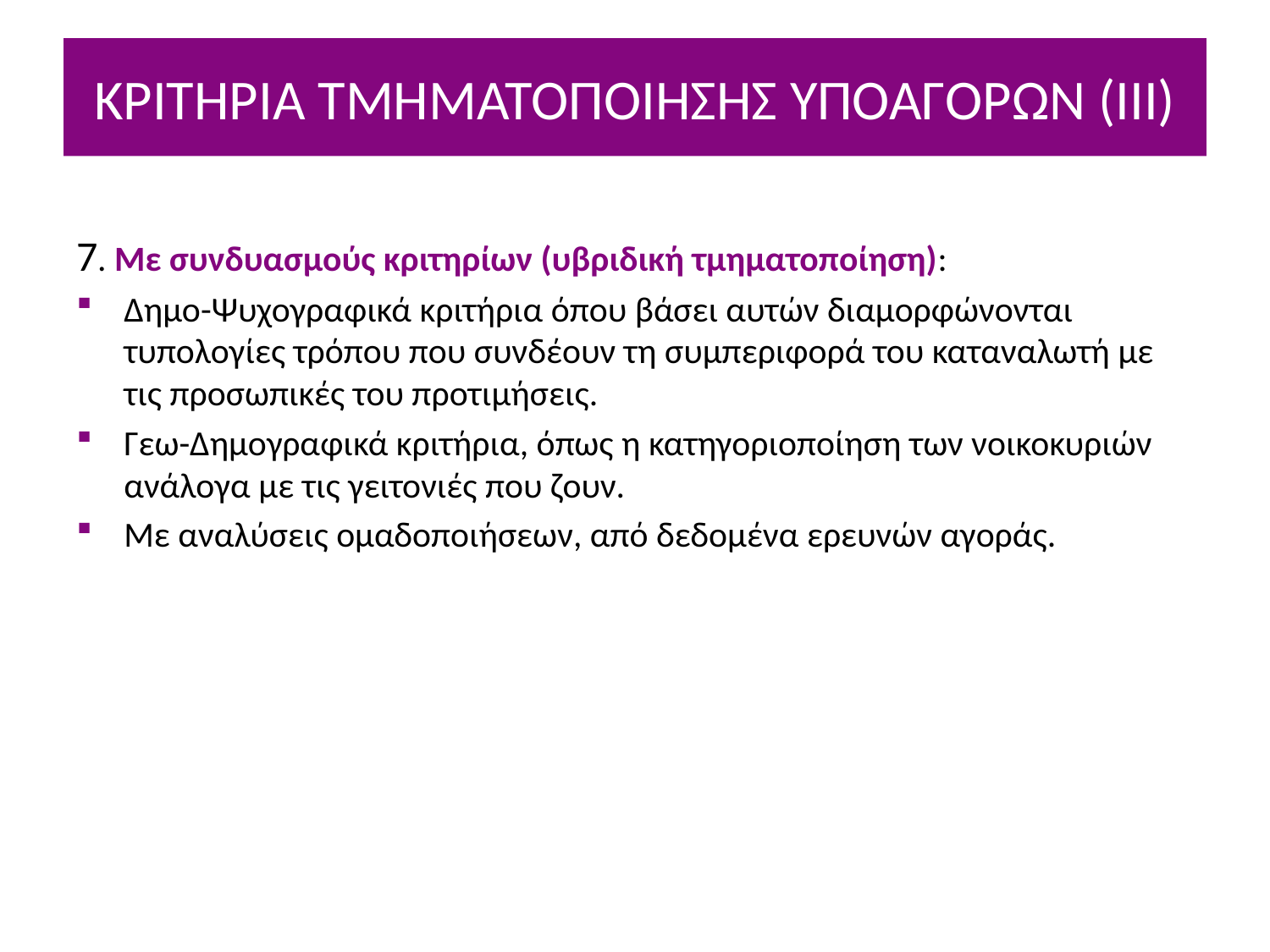

# ΚΡΙΤΗΡΙΑ ΤΜΗΜΑΤΟΠΟΙΗΣΗΣ ΥΠΟΑΓΟΡΩΝ (ΙΙΙ)
7. Με συνδυασμούς κριτηρίων (υβριδική τμηματοποίηση):
Δημο-Ψυχογραφικά κριτήρια όπου βάσει αυτών διαμορφώνονται τυπολογίες τρόπου που συνδέουν τη συμπεριφορά του καταναλωτή με τις προσωπικές του προτιμήσεις.
Γεω-Δημογραφικά κριτήρια, όπως η κατηγοριοποίηση των νοικοκυριών ανάλογα με τις γειτονιές που ζουν.
Με αναλύσεις ομαδοποιήσεων, από δεδομένα ερευνών αγοράς.